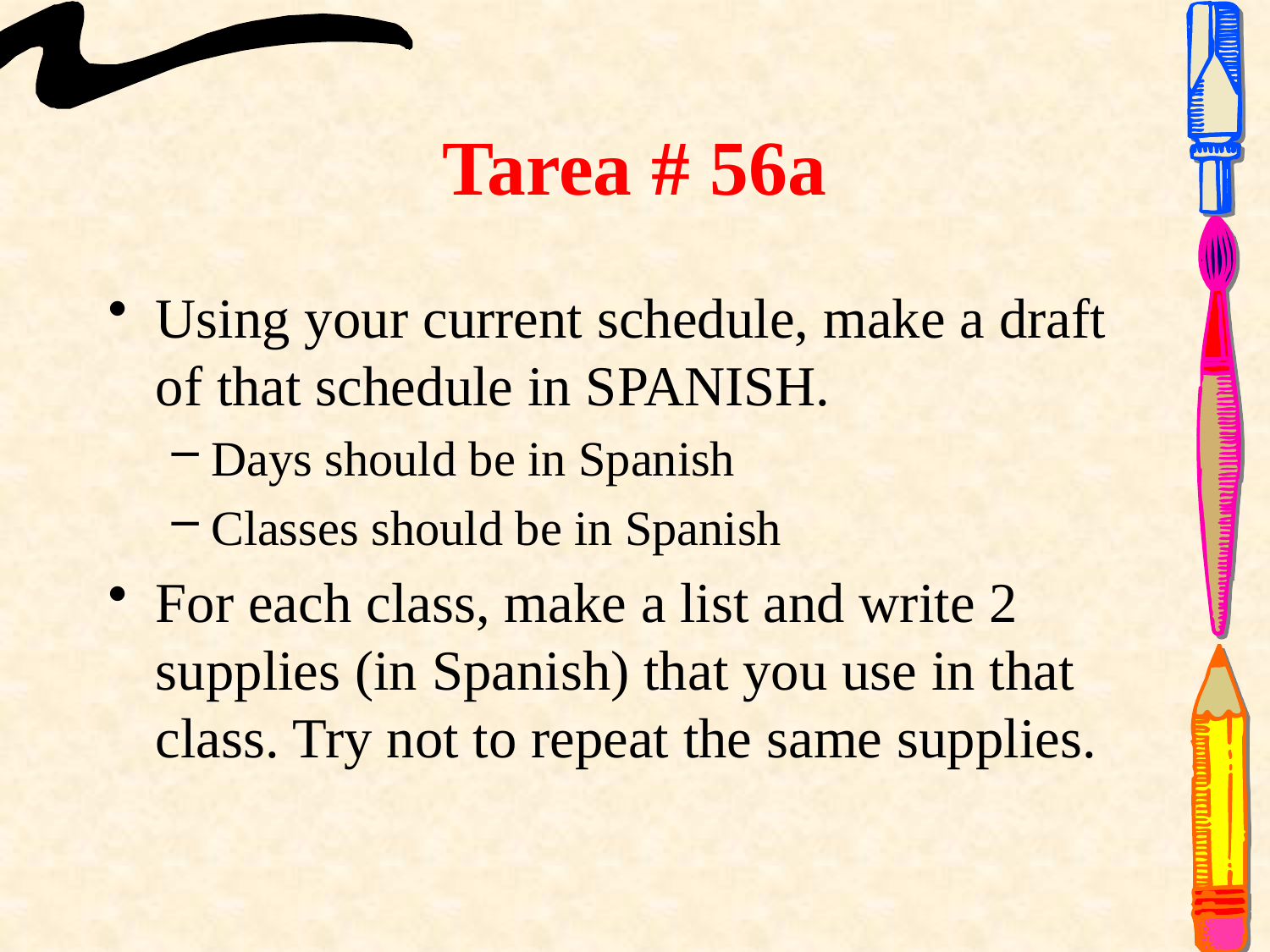

# Tarea # 56a
Using your current schedule, make a draft of that schedule in SPANISH.
Days should be in Spanish
Classes should be in Spanish
For each class, make a list and write 2 supplies (in Spanish) that you use in that class. Try not to repeat the same supplies.